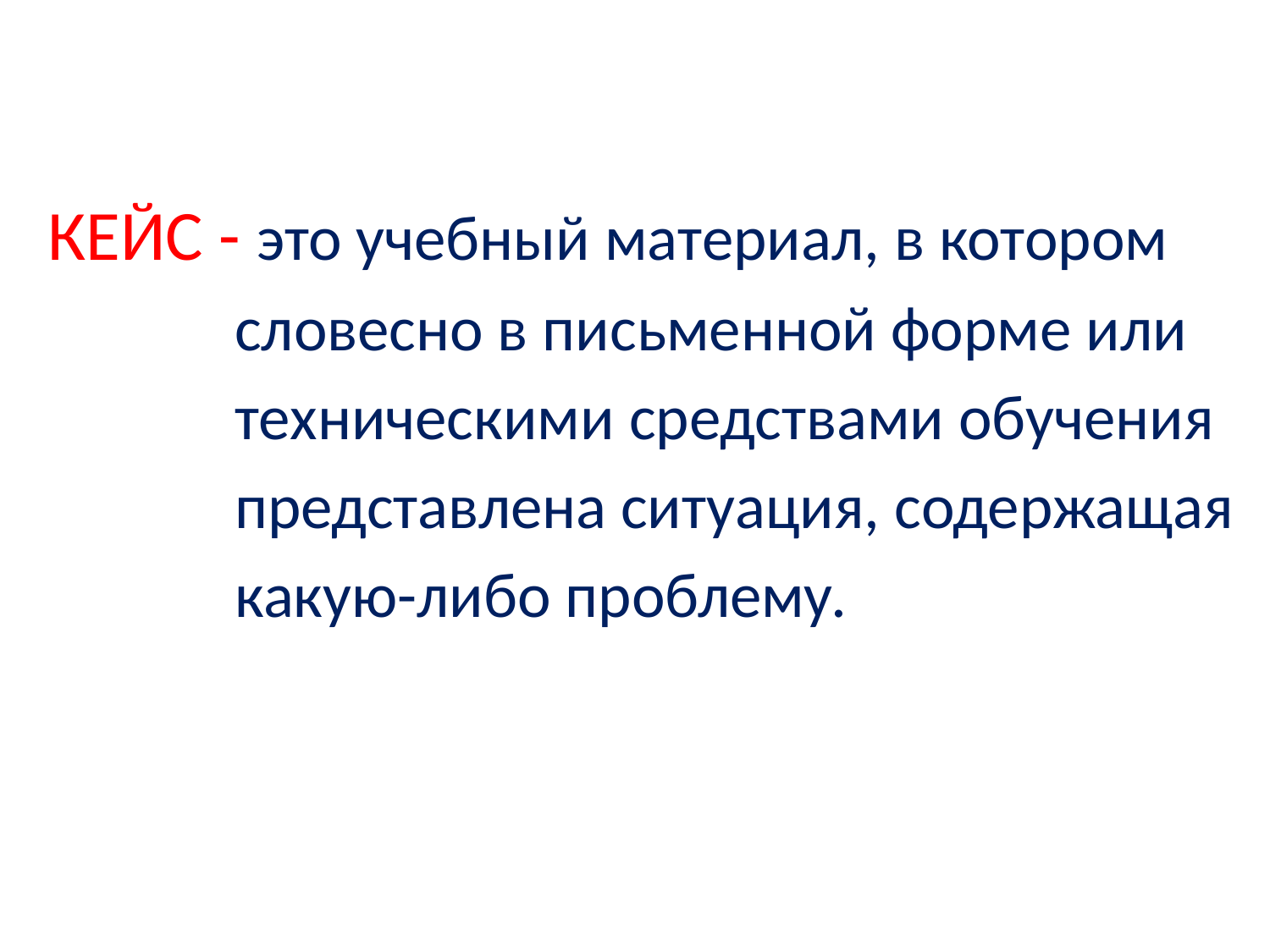

КЕЙС - это учебный материал, в котором
             словесно в письменной форме или
             техническими средствами обучения
             представлена ситуация, содержащая
             какую-либо проблему.